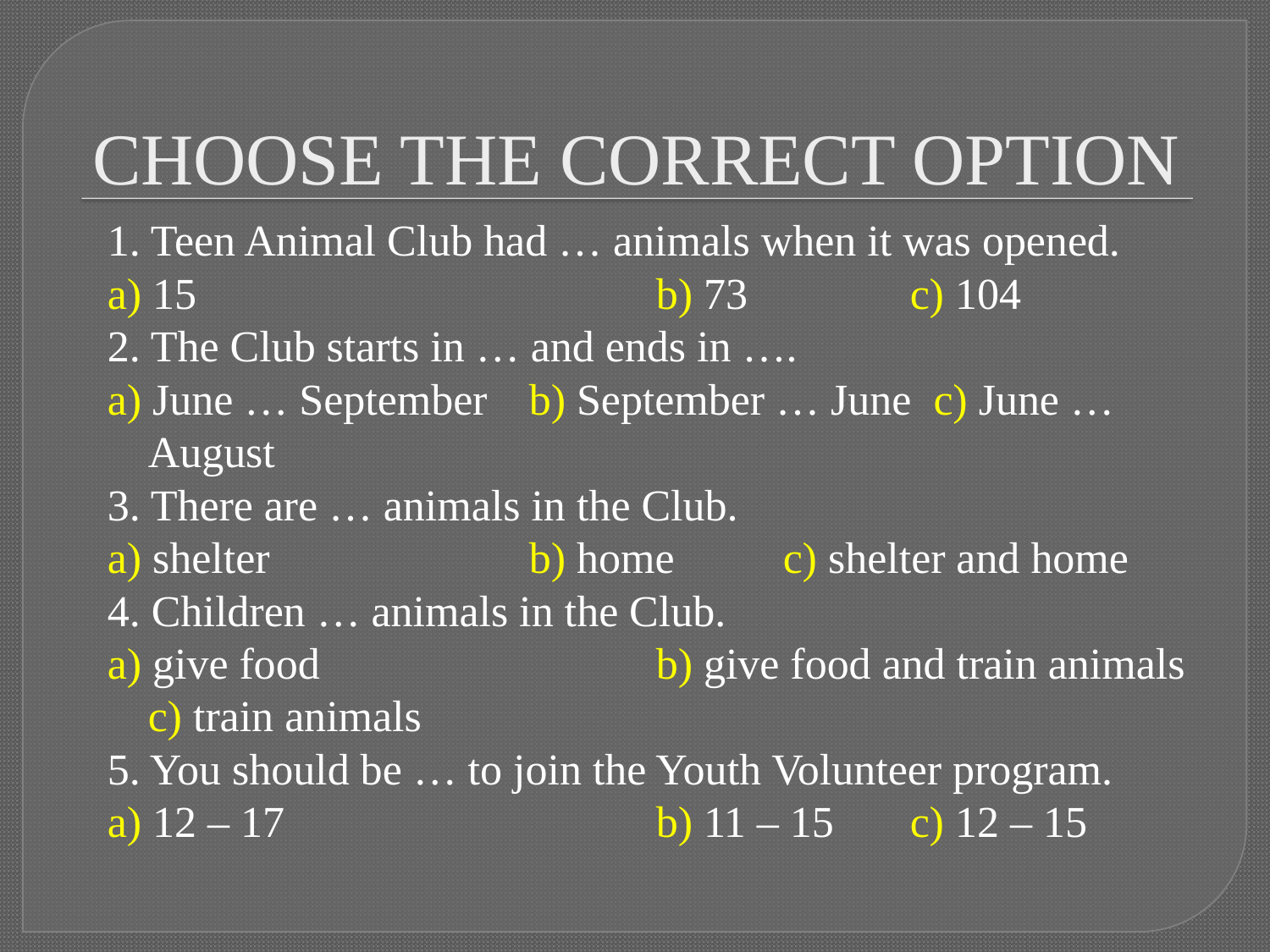

# CHOOSE THE CORRECT OPTION
1. Teen Animal Club had … animals when it was opened.
a) 15				b) 73		c) 104
2. The Club starts in … and ends in ….
a) June … September 	b) September … June  c) June … August
3. There are … animals in the Club.
a) shelter			b) home	c) shelter and home
4. Children … animals in the Club.
a) give food 			b) give food and train animals   c) train animals
5. You should be … to join the Youth Volunteer program.
a) 12 – 17	 		b) 11 – 15	c) 12 – 15